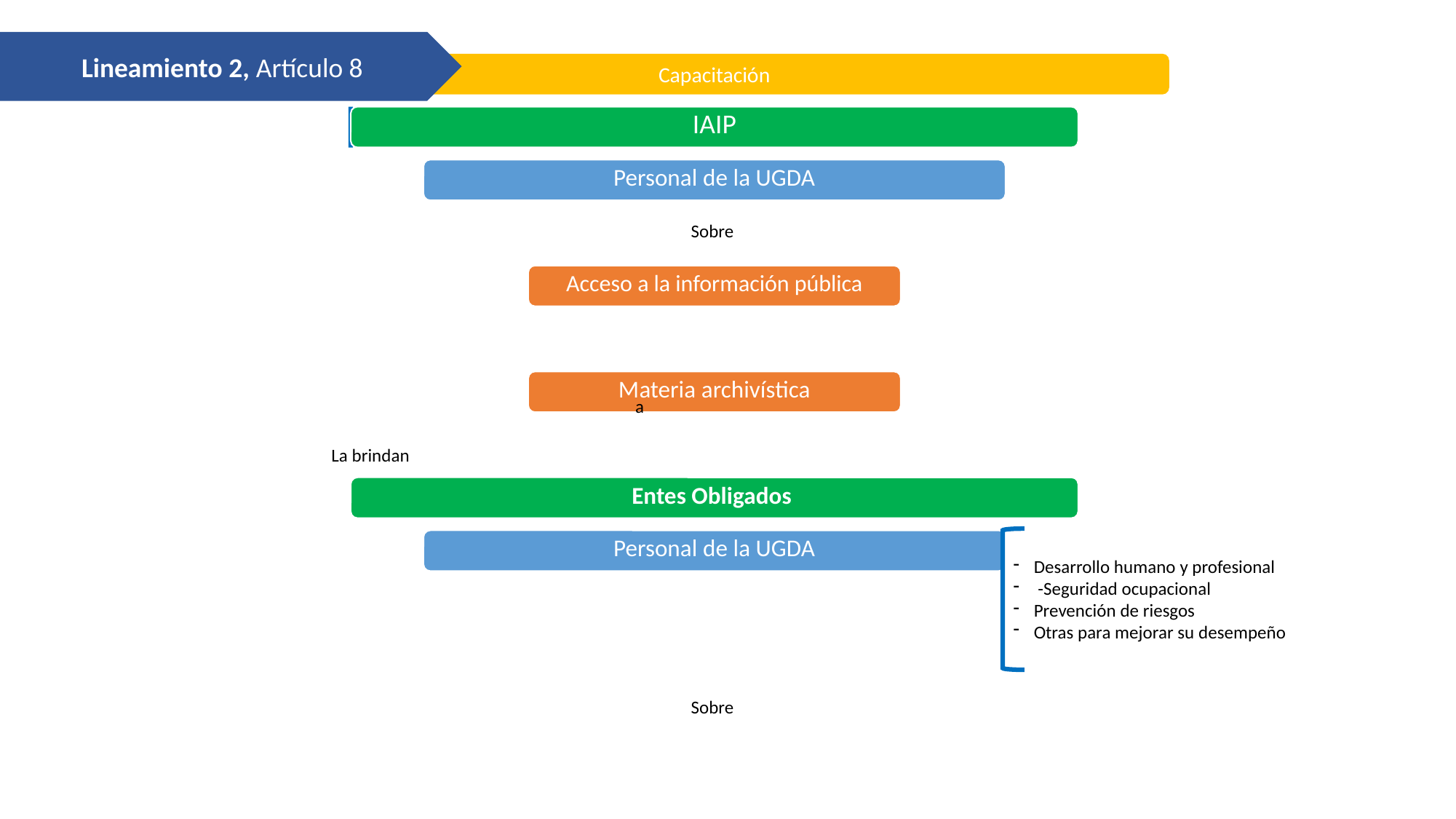

Lineamiento 2, Artículo 8
Capacitación
IAIP
Personal de la UGDA
Sobre
Acceso a la información pública
Materia archivística
Entes Obligados
Personal de la UGDA
Sobre
a
La brindan

Desarrollo humano y profesional
 -Seguridad ocupacional
Prevención de riesgos
Otras para mejorar su desempeño